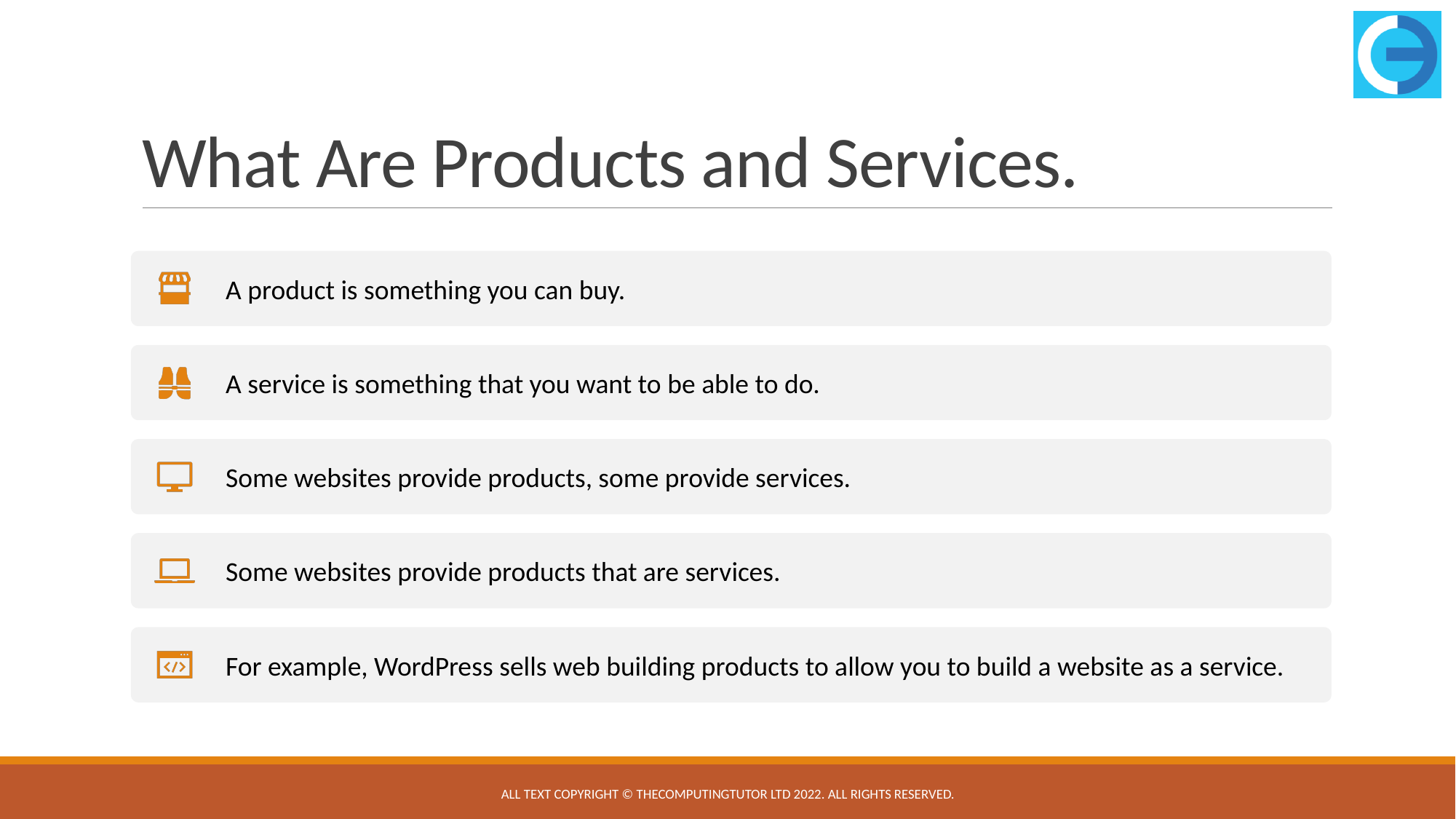

# What Are Products and Services.
A product is something you can buy.
A service is something that you want to be able to do.
Some websites provide products, some provide services.
Some websites provide products that are services.
For example, WordPress sells web building products to allow you to build a website as a service.
All text copyright © TheComputingTutor Ltd 2022. All rights Reserved.